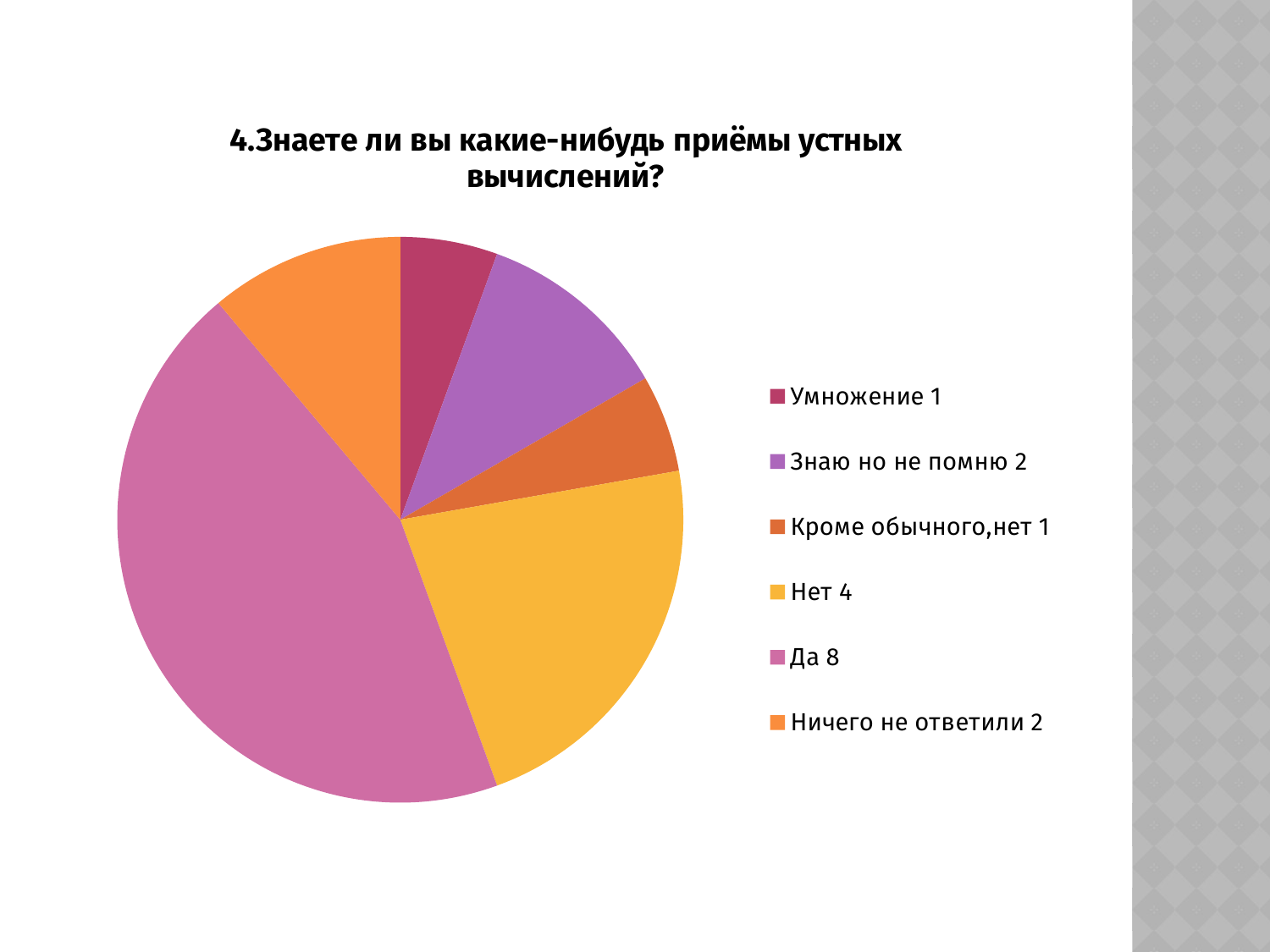

#

### Chart:

| Category | 4.Знаете ли вы какие-нибудь приёмы устных вычислений? |
|---|---|
| Умножение 1 | 1.0 |
| Знаю но не помню 2 | 2.0 |
| Кроме обычного,нет 1 | 1.0 |
| Нет 4 | 4.0 |
| Да 8 | 8.0 |
| Ничего не ответили 2 | 2.0 |